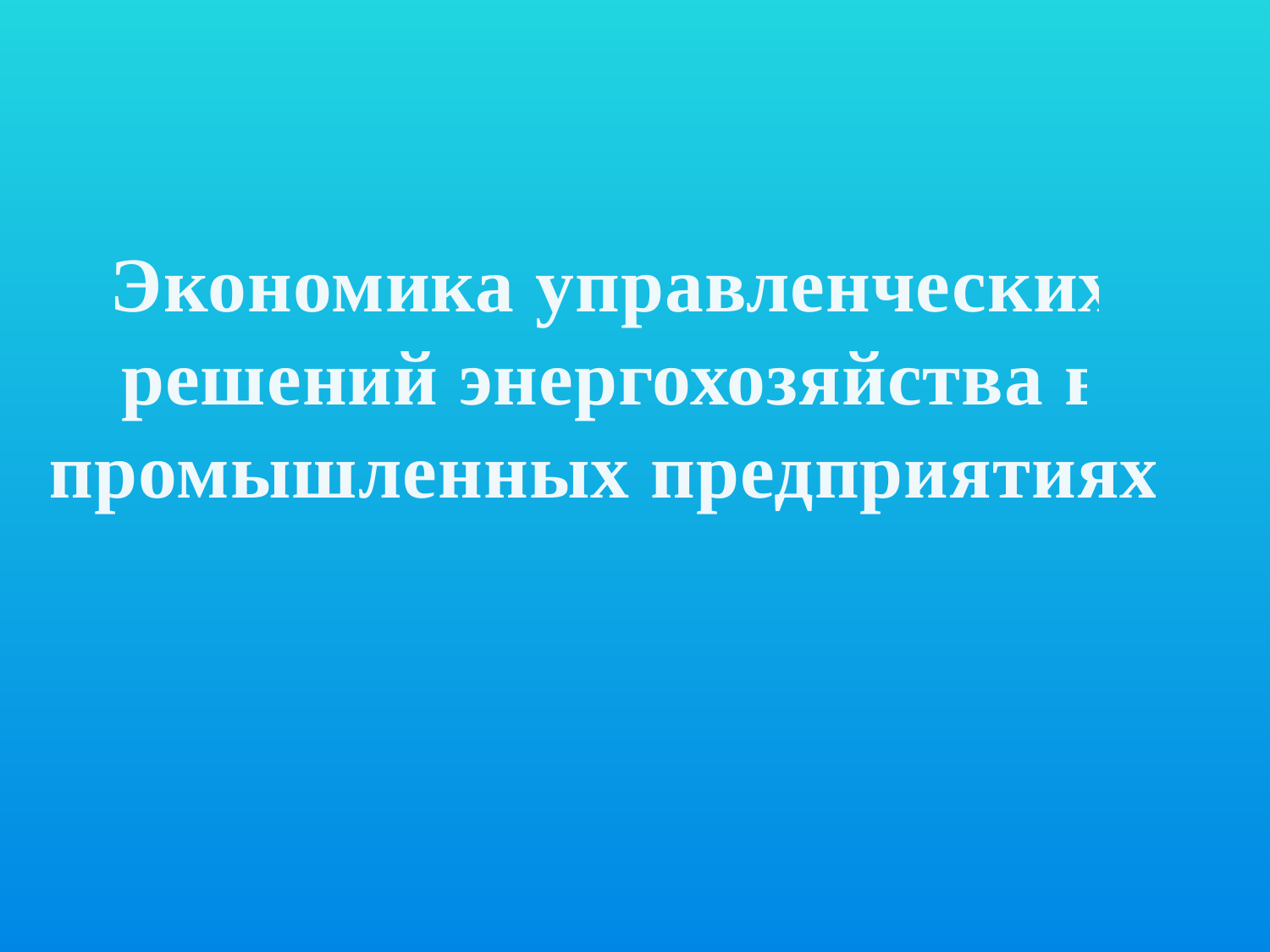

Экономика управленческих решений энергохозяйства в промышленных предприятиях.